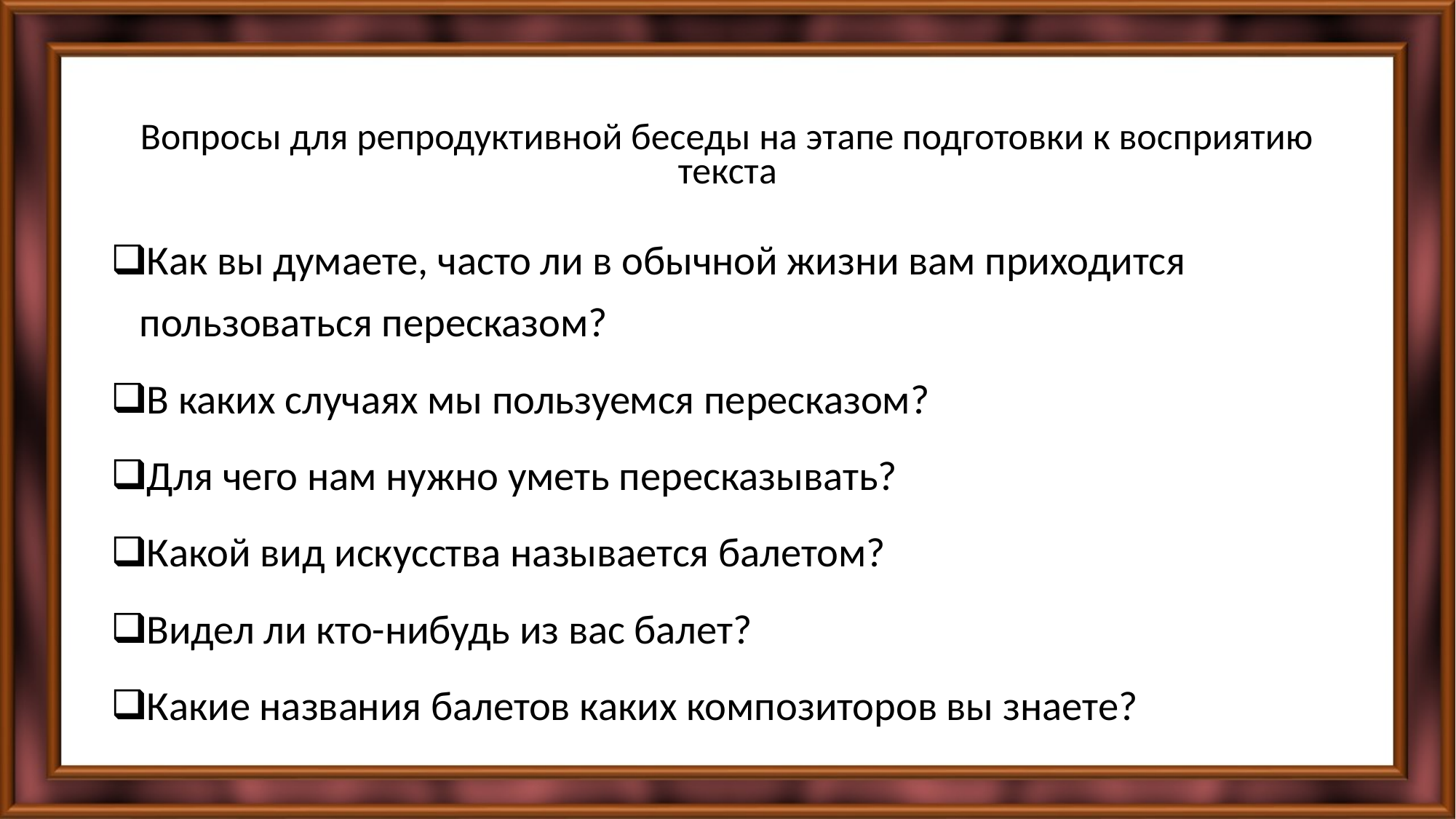

# Вопросы для репродуктивной беседы на этапе подготовки к восприятию текста
Как вы думаете, часто ли в обычной жизни вам приходится пользоваться пересказом?
В каких случаях мы пользуемся пересказом?
Для чего нам нужно уметь пересказывать?
Какой вид искусства называется балетом?
Видел ли кто-нибудь из вас балет?
Какие названия балетов каких композиторов вы знаете?